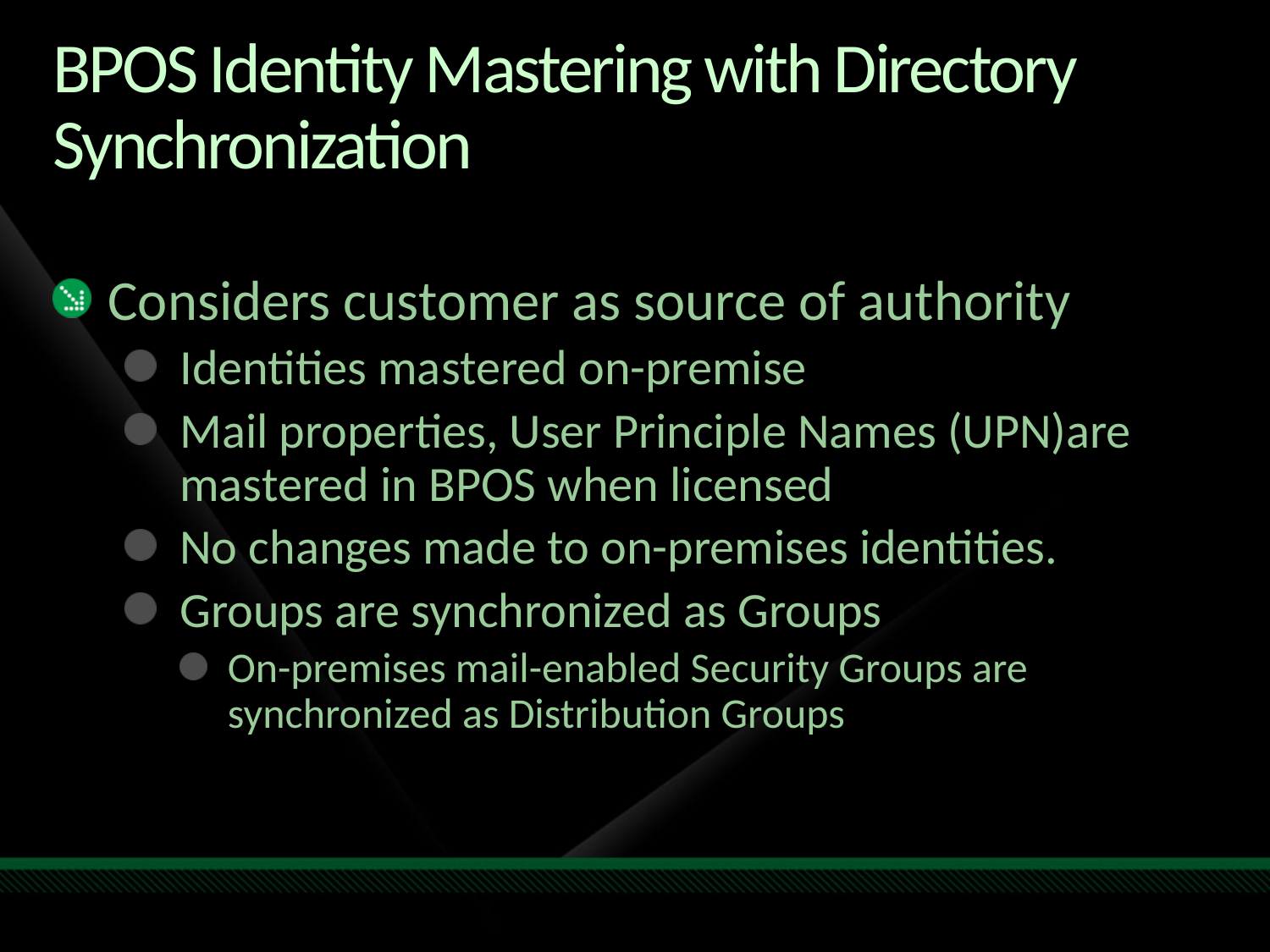

# BPOS Identity Mastering with Directory Synchronization

Considers customer as source of authority
Identities mastered on-premise
Mail properties, User Principle Names (UPN)are mastered in BPOS when licensed
No changes made to on-premises identities.
Groups are synchronized as Groups
On-premises mail-enabled Security Groups are synchronized as Distribution Groups